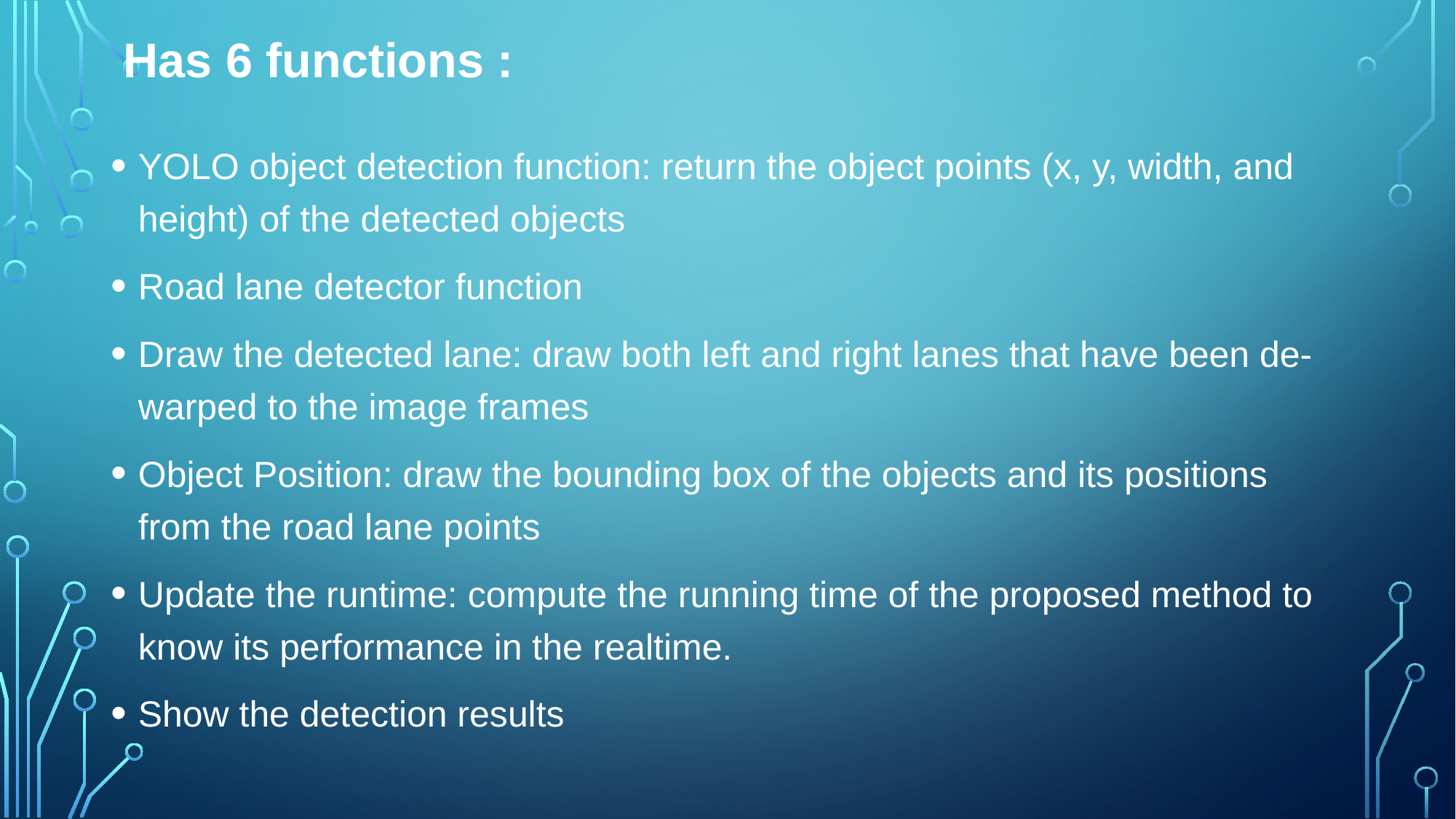

Has 6 functions :
YOLO object detection function: return the object points (x, y, width, and height) of the detected objects
Road lane detector function
Draw the detected lane: draw both left and right lanes that have been de-warped to the image frames
Object Position: draw the bounding box of the objects and its positions from the road lane points
Update the runtime: compute the running time of the proposed method to know its performance in the realtime.
Show the detection results